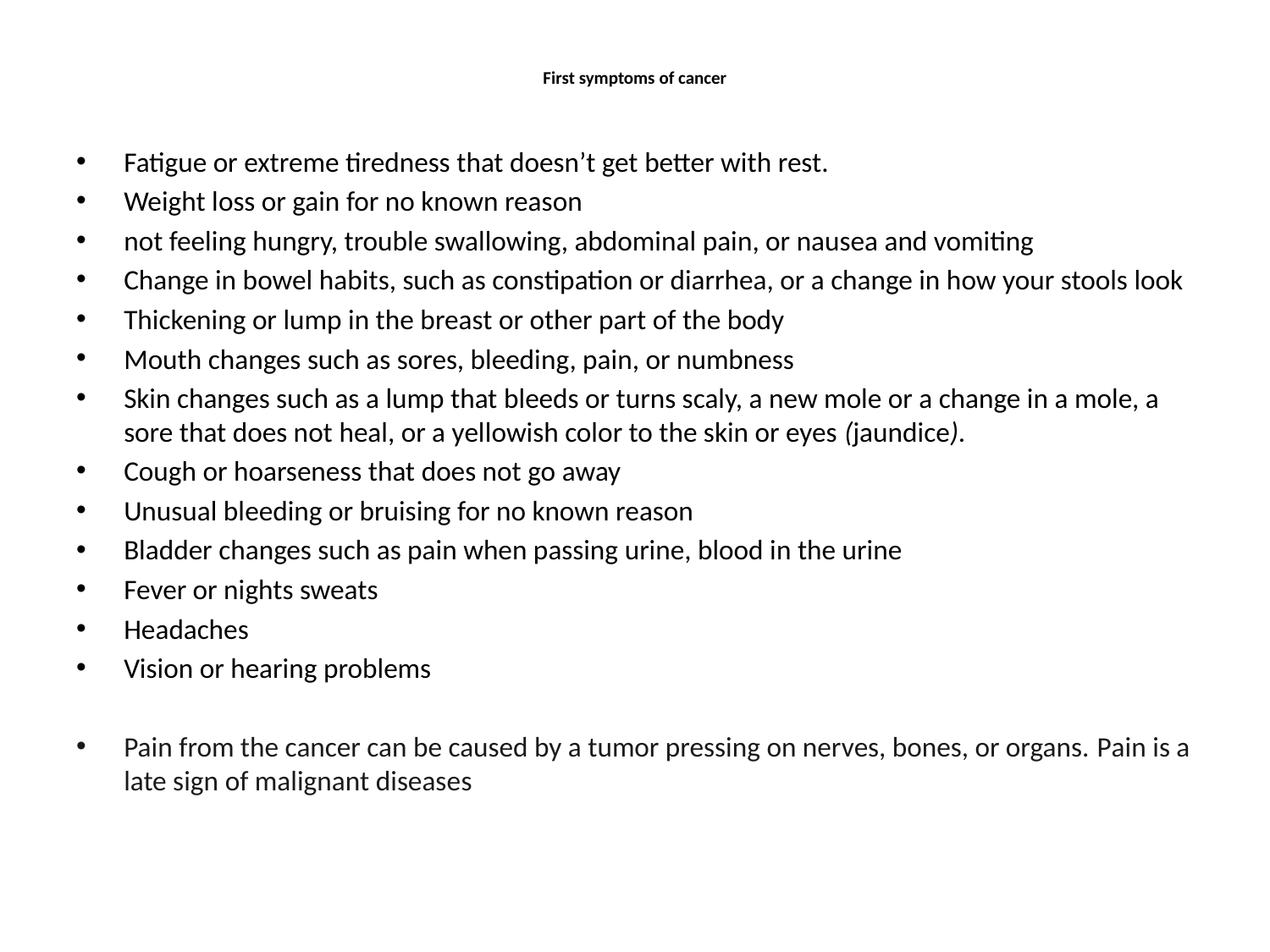

# First symptoms of cancer
Fatigue or extreme tiredness that doesn’t get better with rest.
Weight loss or gain for no known reason
not feeling hungry, trouble swallowing, abdominal pain, or nausea and vomiting
Change in bowel habits, such as constipation or diarrhea, or a change in how your stools look
Thickening or lump in the breast or other part of the body
Mouth changes such as sores, bleeding, pain, or numbness
Skin changes such as a lump that bleeds or turns scaly, a new mole or a change in a mole, a sore that does not heal, or a yellowish color to the skin or eyes (jaundice).
Cough or hoarseness that does not go away
Unusual bleeding or bruising for no known reason
Bladder changes such as pain when passing urine, blood in the urine
Fever or nights sweats
Headaches
Vision or hearing problems

Pain from the cancer can be caused by a tumor pressing on nerves, bones, or organs. Pain is a late sign of malignant diseases